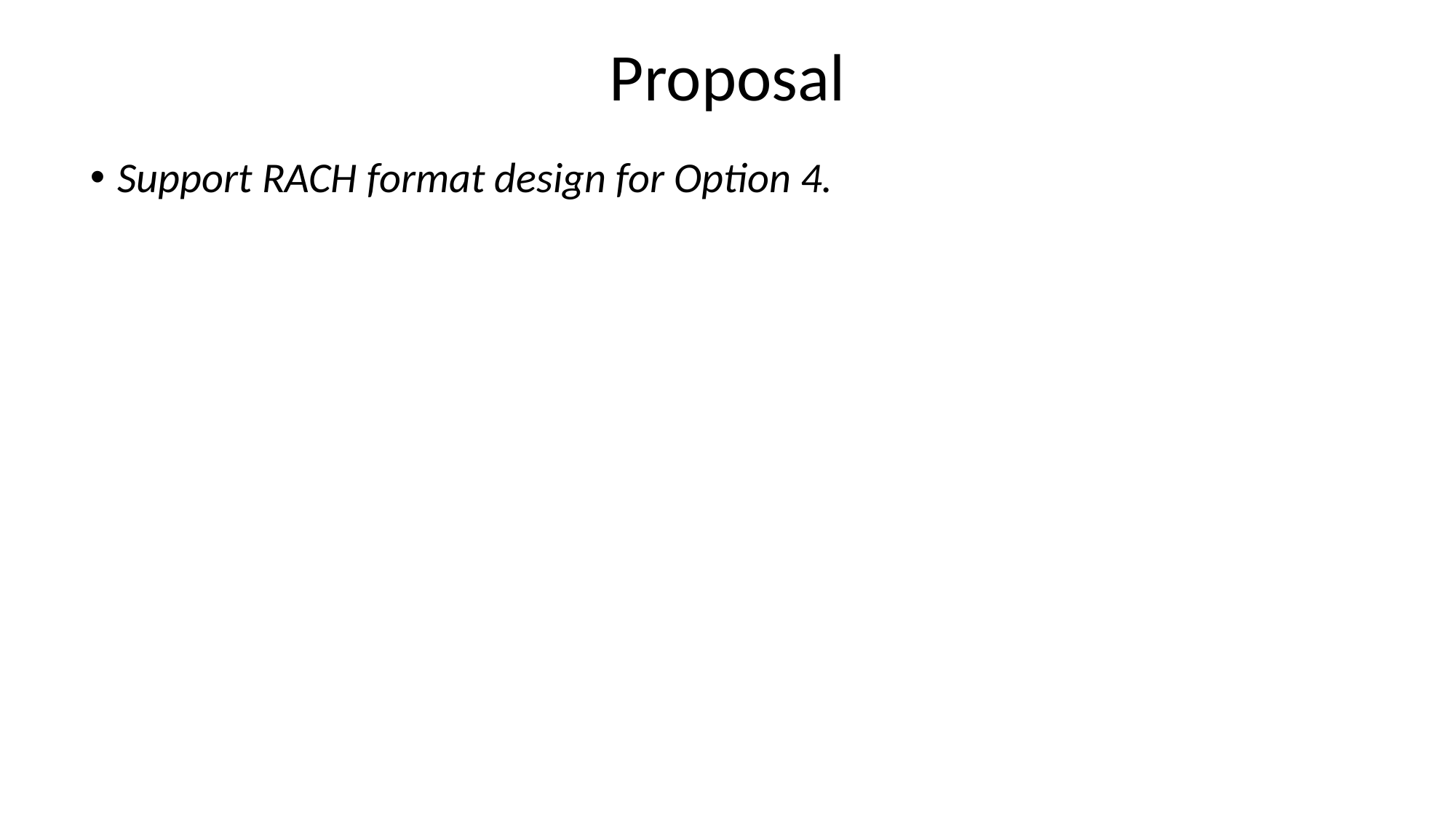

# Proposal
Support RACH format design for Option 4.